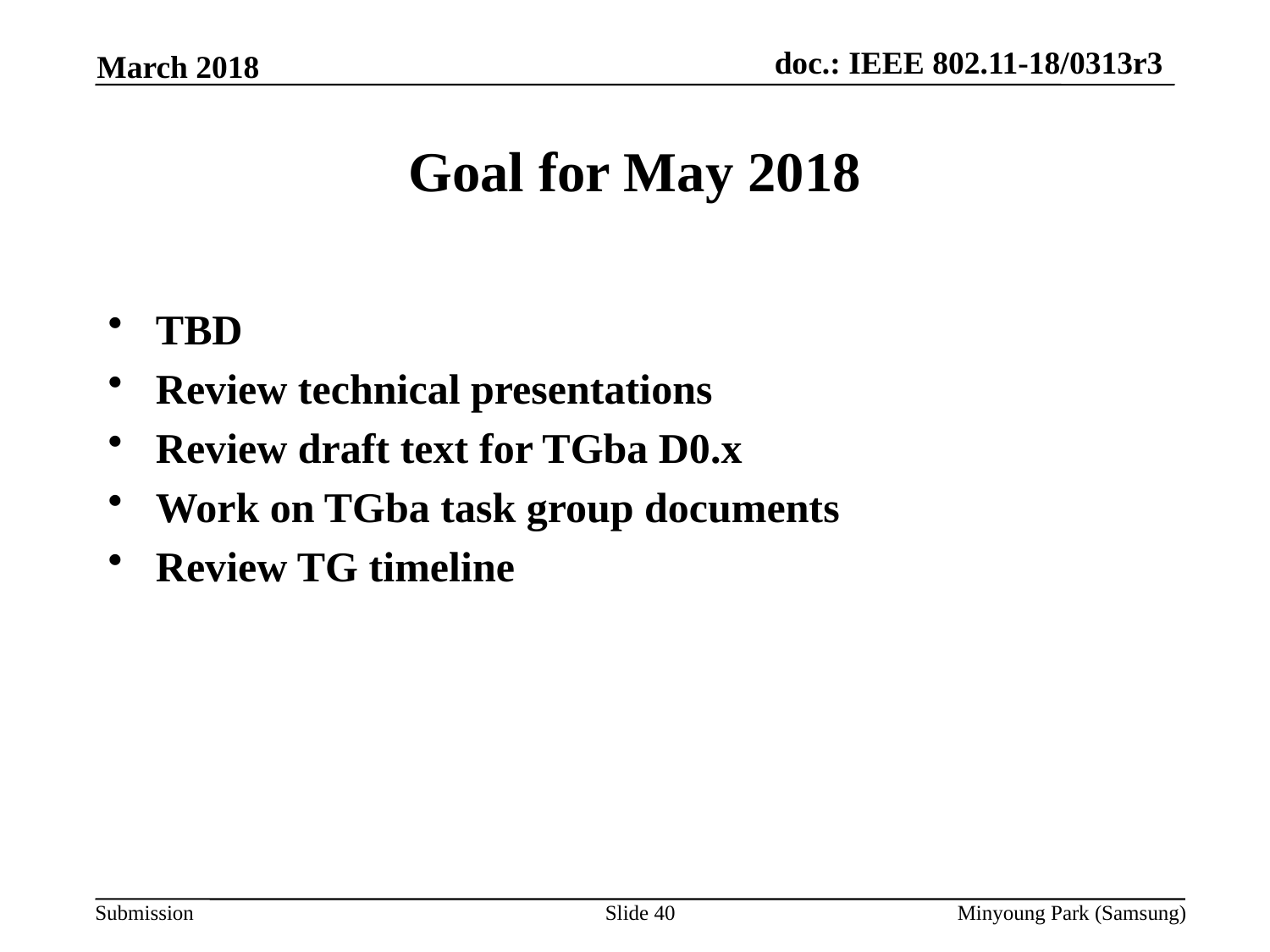

March 2018
# Goal for May 2018
TBD
Review technical presentations
Review draft text for TGba D0.x
Work on TGba task group documents
Review TG timeline

Slide 40
Minyoung Park (Samsung)